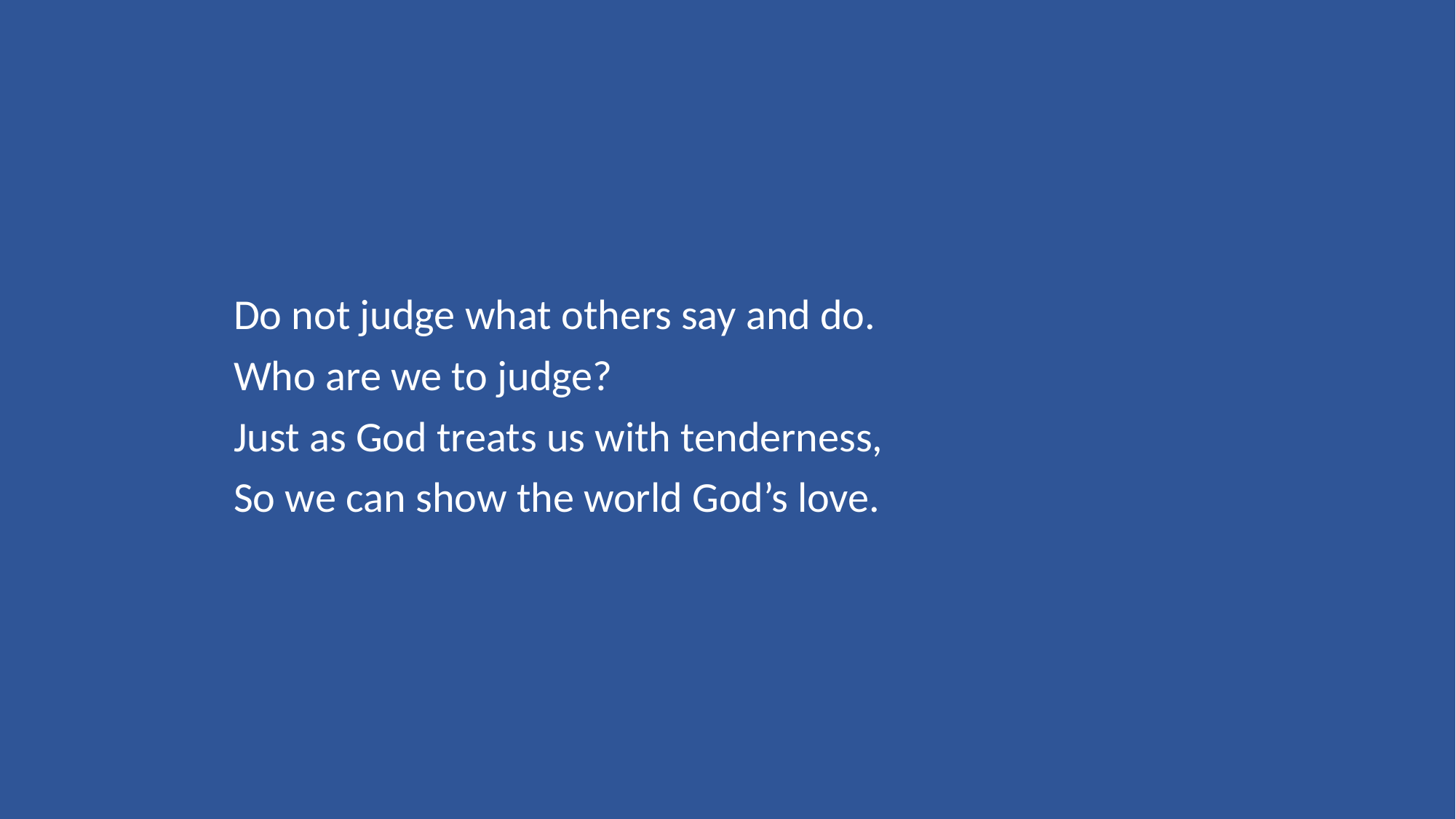

Do not judge what others say and do.
Who are we to judge?
Just as God treats us with tenderness,
So we can show the world God’s love.